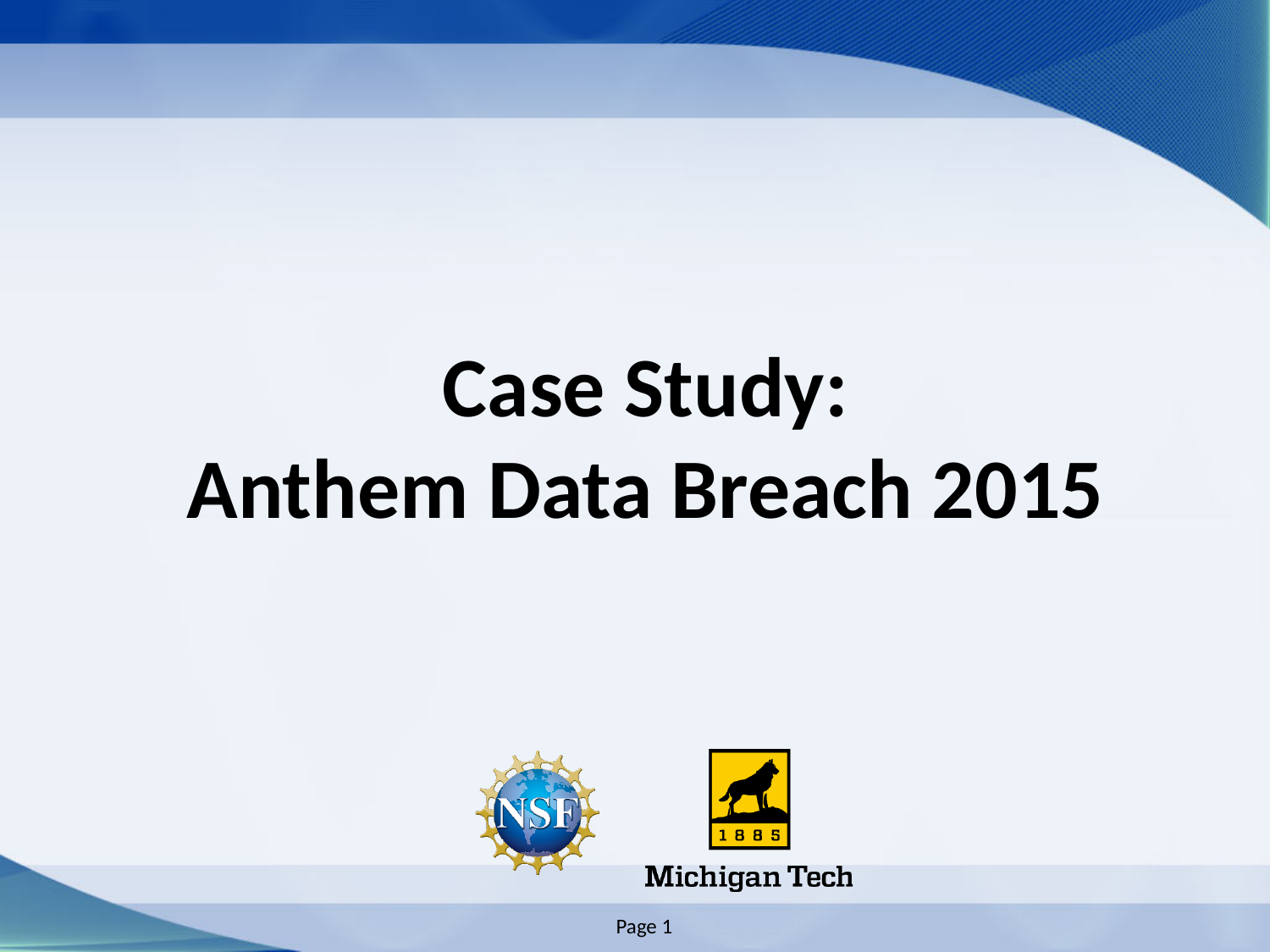

# Case Study: Anthem Data Breach 2015